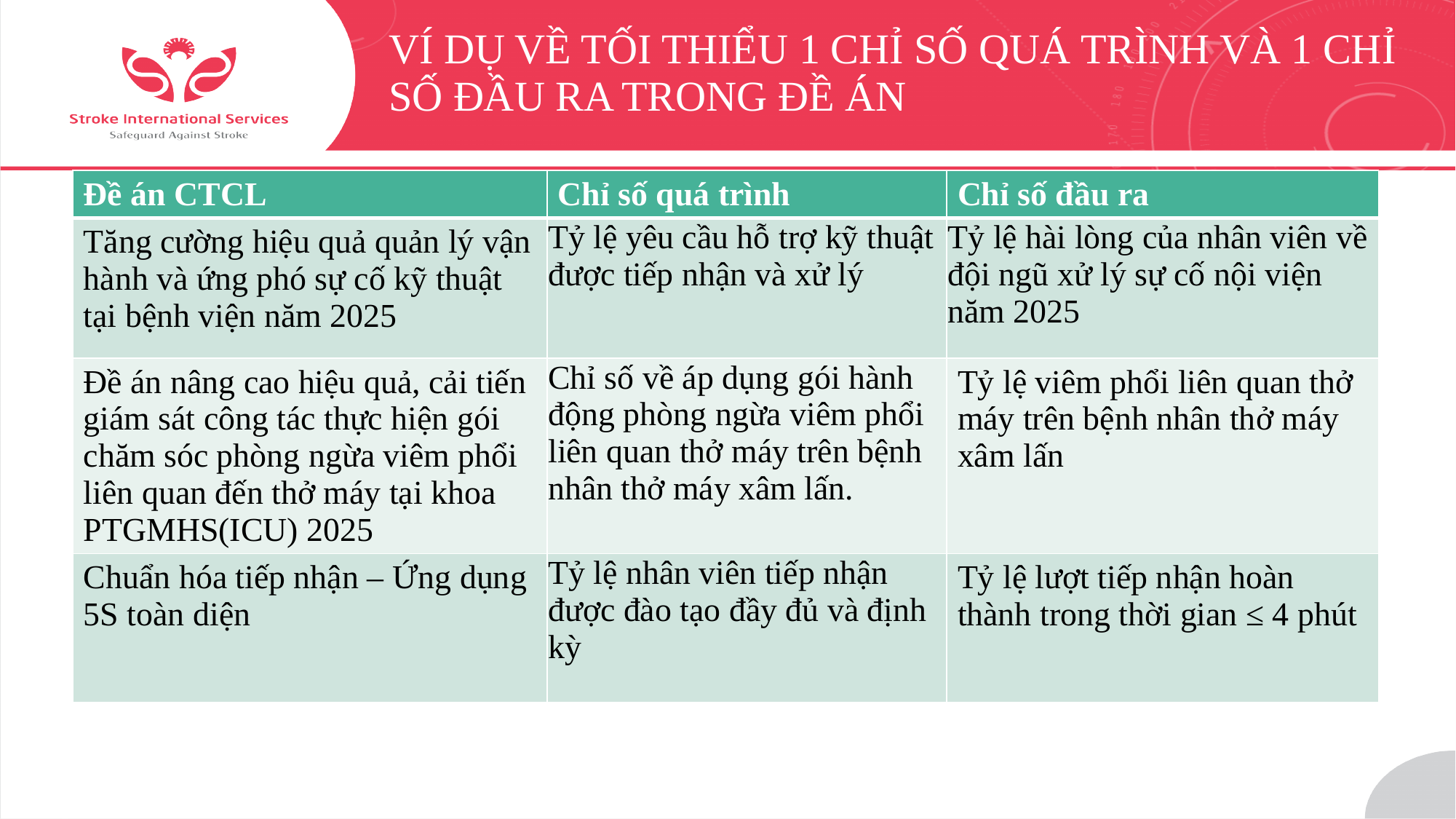

Ví dụ về tối thiểu 1 chỉ số quá trình và 1 chỉ số đầu ra trong đề án
#
| Đề án CTCL | Chỉ số quá trình | Chỉ số đầu ra |
| --- | --- | --- |
| Tăng cường hiệu quả quản lý vận hành và ứng phó sự cố kỹ thuật tại bệnh viện năm 2025 | Tỷ lệ yêu cầu hỗ trợ kỹ thuật được tiếp nhận và xử lý | Tỷ lệ hài lòng của nhân viên về đội ngũ xử lý sự cố nội viện năm 2025 |
| Đề án nâng cao hiệu quả, cải tiến giám sát công tác thực hiện gói chăm sóc phòng ngừa viêm phổi liên quan đến thở máy tại khoa PTGMHS(ICU) 2025 | Chỉ số về áp dụng gói hành động phòng ngừa viêm phổi liên quan thở máy trên bệnh nhân thở máy xâm lấn. | Tỷ lệ viêm phổi liên quan thở máy trên bệnh nhân thở máy xâm lấn |
| Chuẩn hóa tiếp nhận – Ứng dụng 5S toàn diện | Tỷ lệ nhân viên tiếp nhận được đào tạo đầy đủ và định kỳ | Tỷ lệ lượt tiếp nhận hoàn thành trong thời gian ≤ 4 phút |

34